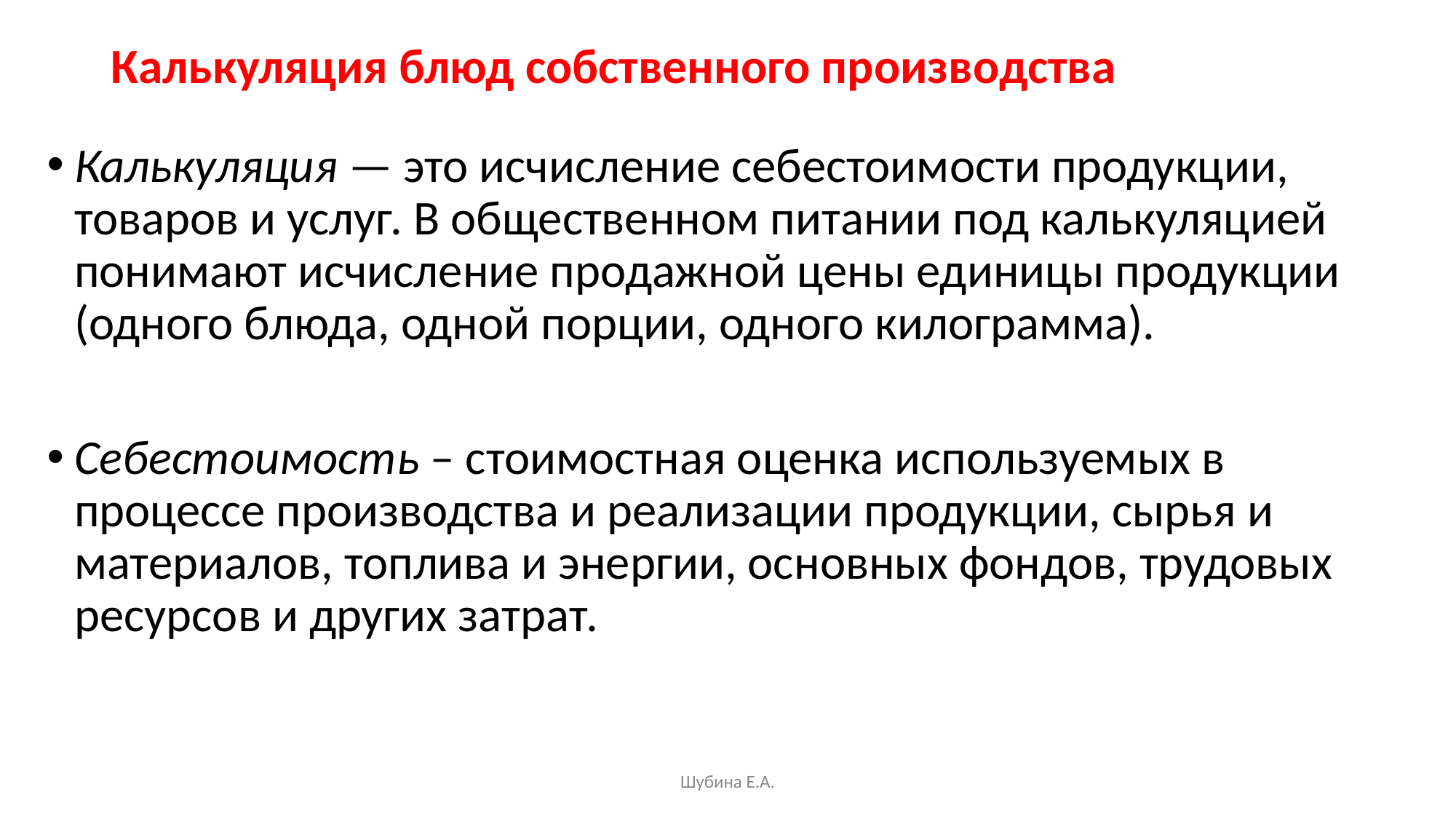

# Калькуляция блюд собственного производства
Калькуляция — это исчисление себестоимости продукции, товаров и услуг. В общественном питании под калькуляцией понимают исчисление продажной цены единицы продукции (одного блюда, одной порции, одного килограмма).

Себестоимость – стоимостная оценка используемых в процессе производства и реализации продукции, сырья и материалов, топлива и энергии, основных фондов, трудовых ресурсов и других затрат.

Шубина Е.А.